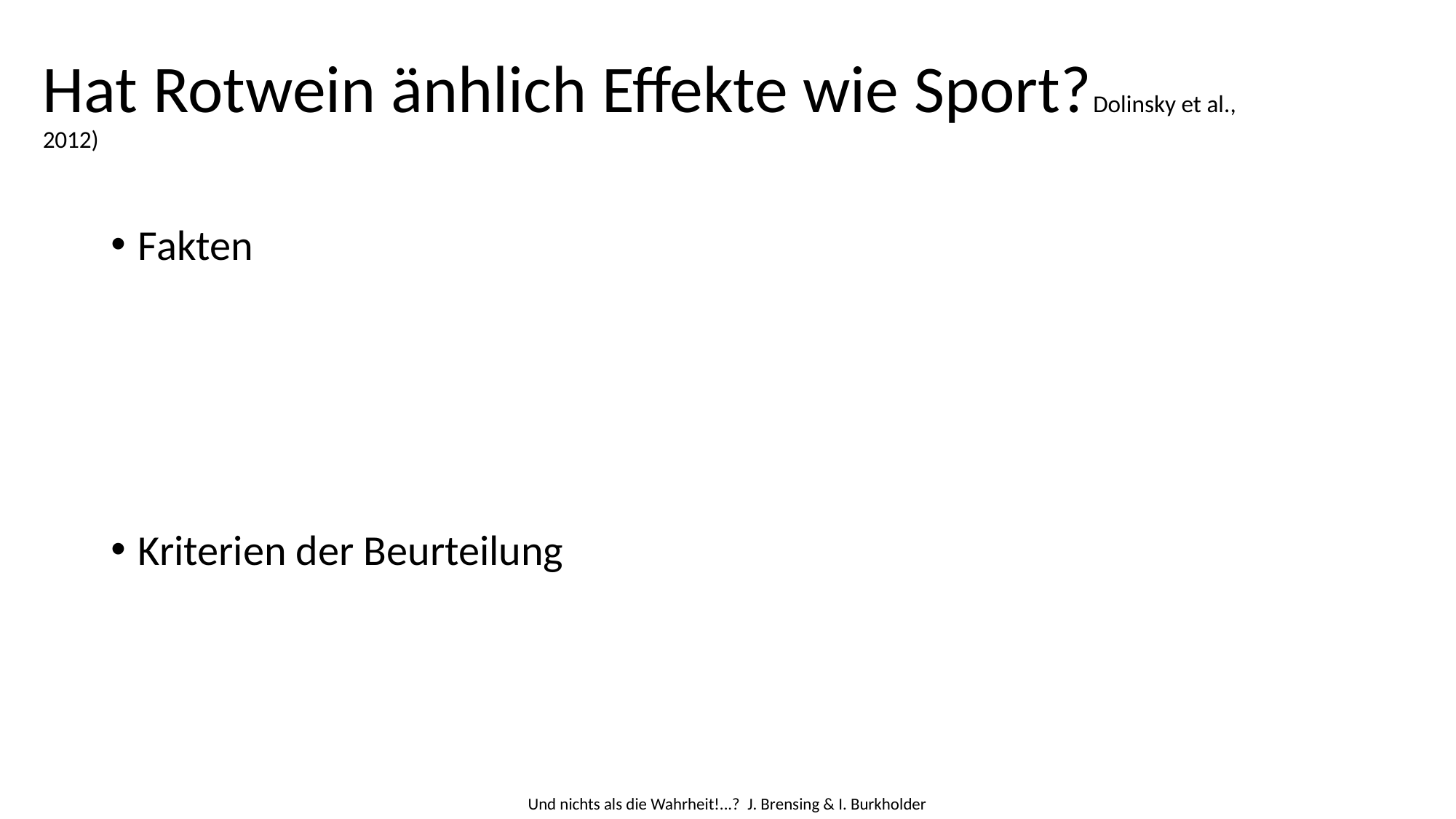

# Hat Rotwein änhlich Effekte wie Sport?Dolinsky et al., 2012)
Fakten

Kriterien der Beurteilung
Und nichts als die Wahrheit!...?  J. Brensing & I. Burkholder